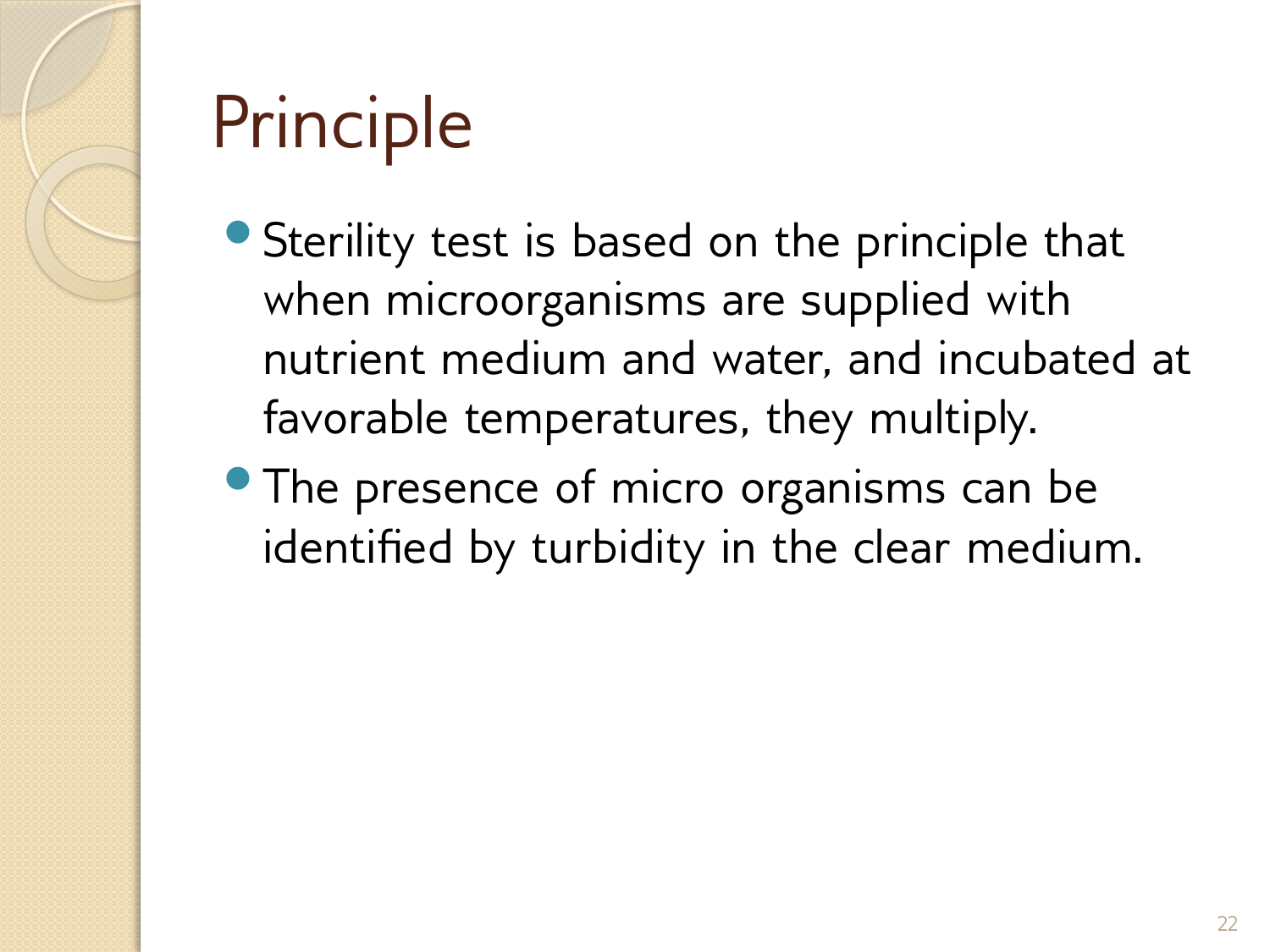

# Principle
Sterility test is based on the principle that when microorganisms are supplied with nutrient medium and water, and incubated at favorable temperatures, they multiply.
The presence of micro organisms can be identified by turbidity in the clear medium.
22